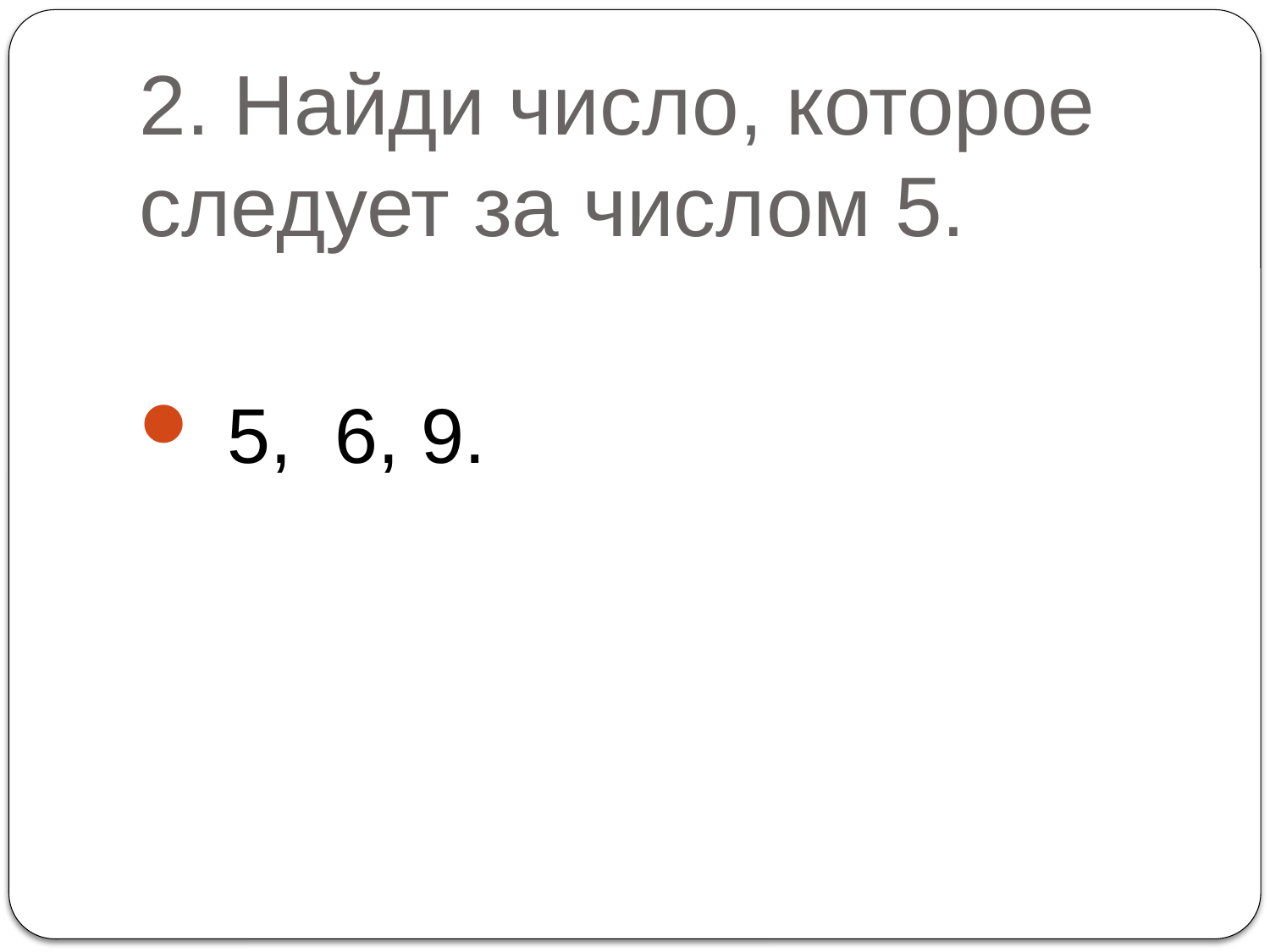

# 2. Найди число, которое следует за числом 5.

 5,  6, 9.